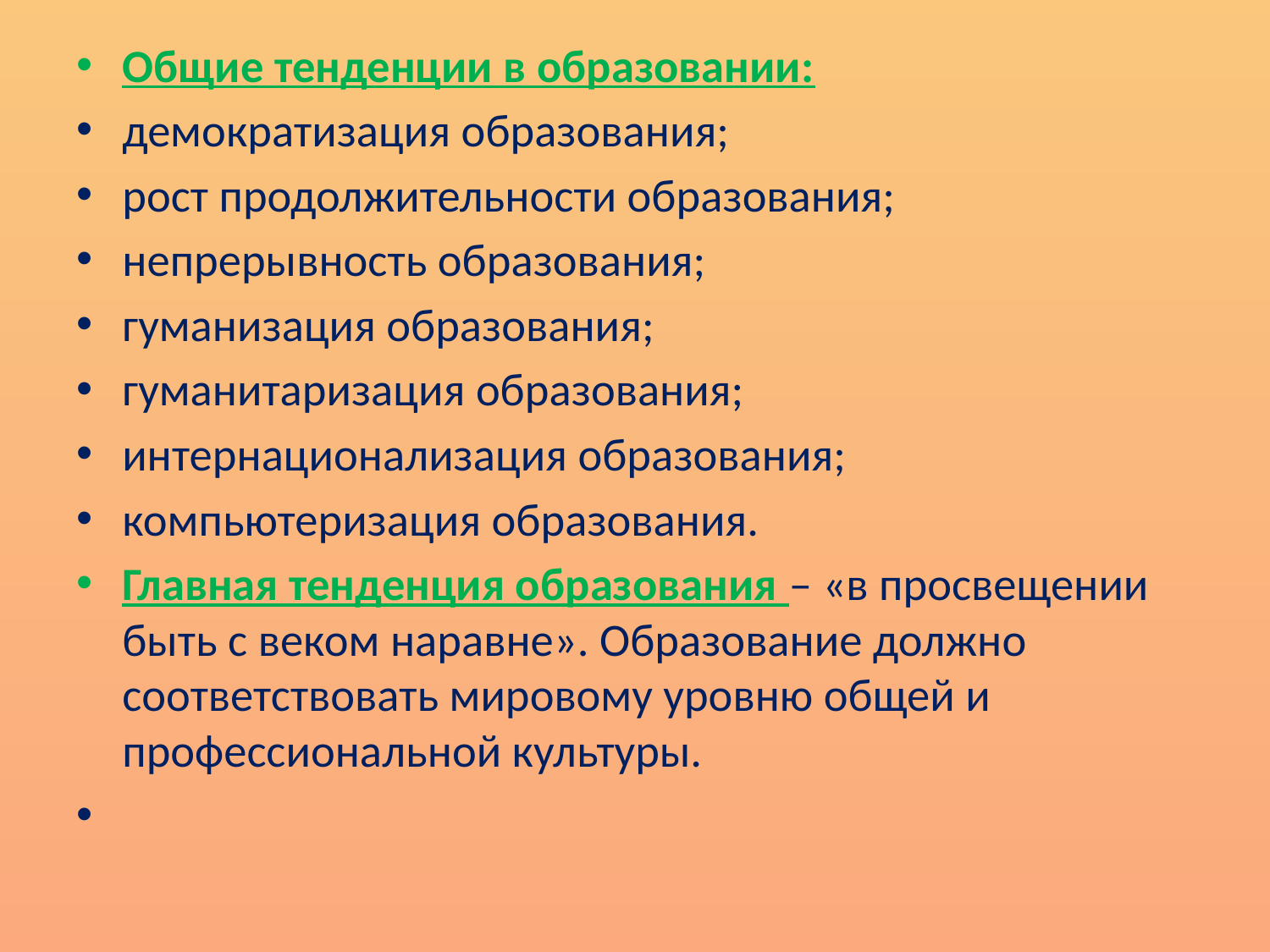

Общие тенденции в образовании:
демократизация образования;
рост продолжительности образования;
непрерывность образования;
гуманизация образования;
гуманитаризация образования;
интернационализация образования;
компьютеризация образования.
Главная тенденция образования – «в просвещении быть с веком наравне». Образование должно соответствовать мировому уровню общей и профессиональной культуры.

#